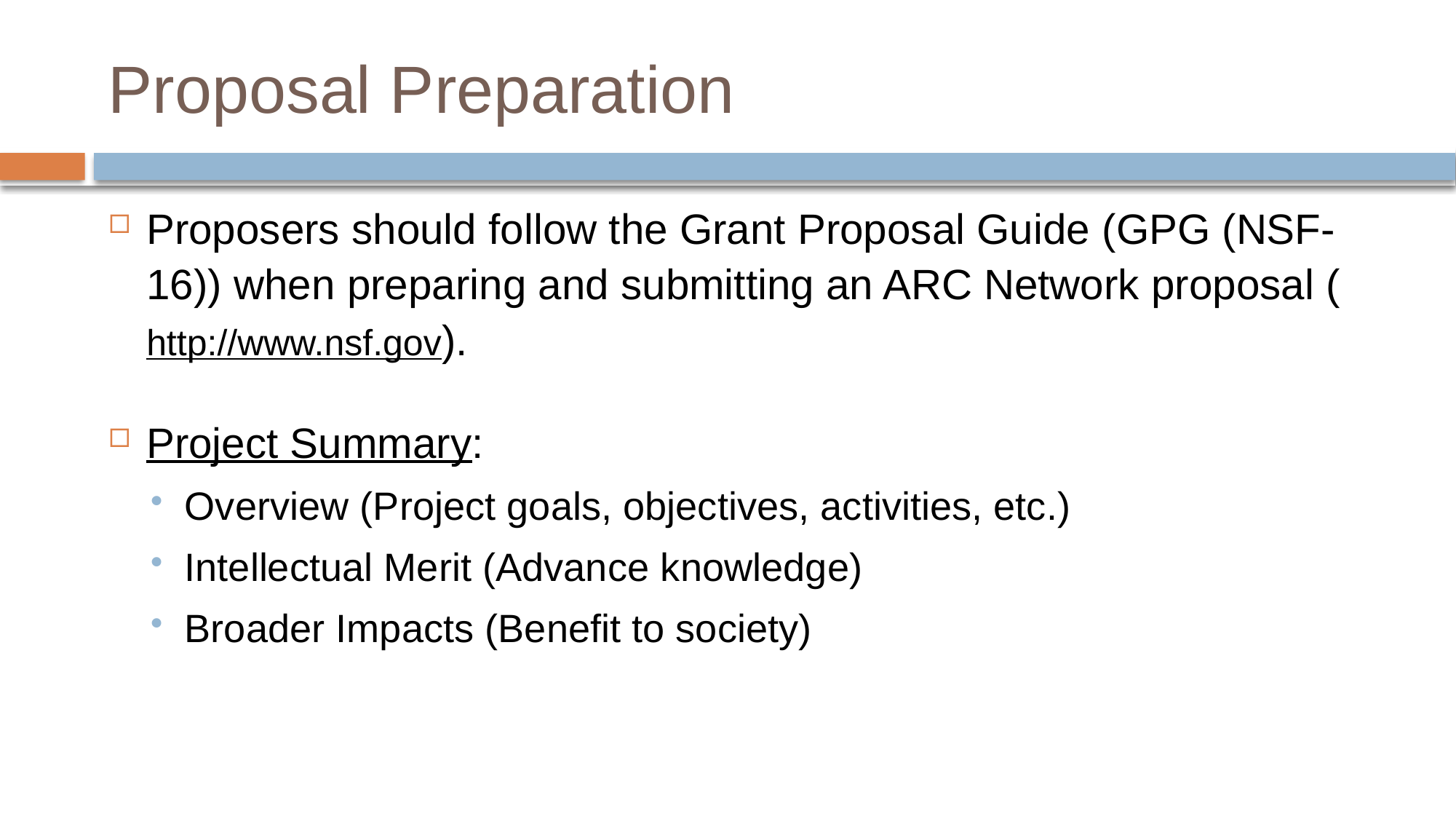

# Proposal Preparation
Proposers should follow the Grant Proposal Guide (GPG (NSF-16)) when preparing and submitting an ARC Network proposal (http://www.nsf.gov).

Project Summary:
Overview (Project goals, objectives, activities, etc.)
Intellectual Merit (Advance knowledge)
Broader Impacts (Benefit to society)